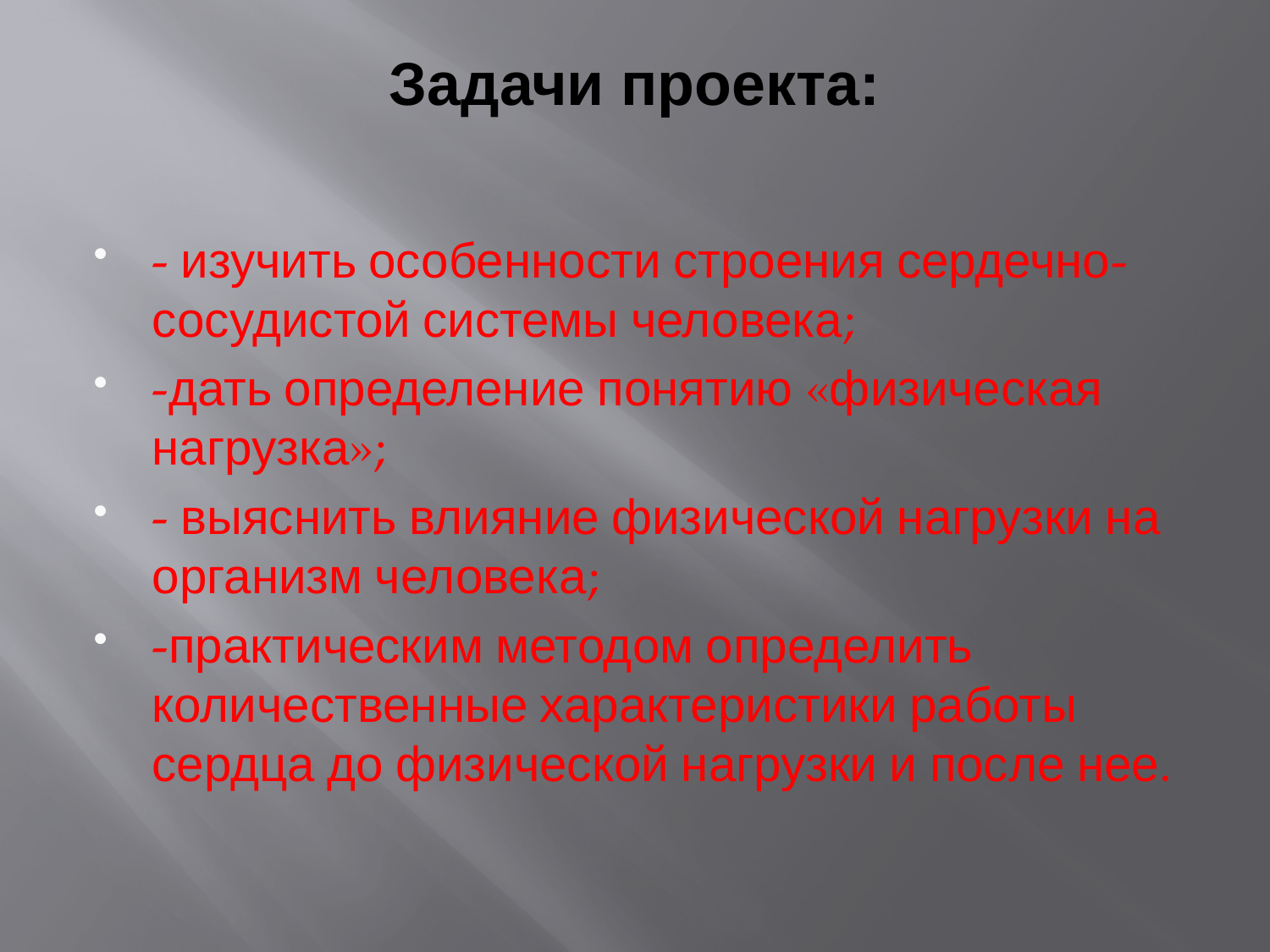

# Задачи проекта:
- изучить особенности строения сердечно-сосудистой системы человека;
-дать определение понятию «физическая нагрузка»;
- выяснить влияние физической нагрузки на организм человека;
-практическим методом определить количественные характеристики работы сердца до физической нагрузки и после нее.